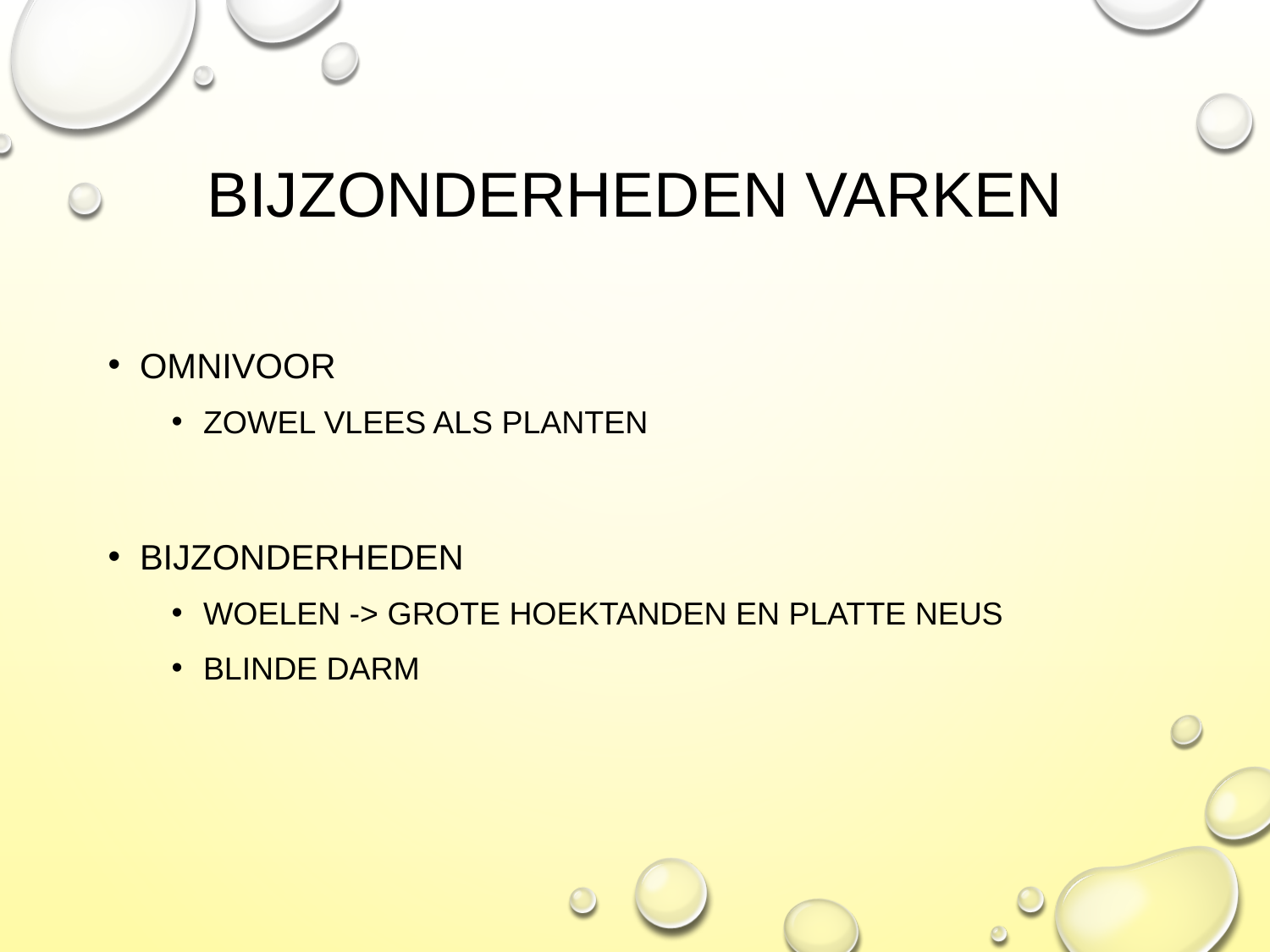

# Bijzonderheden varken
Omnivoor
Zowel vlees als planten

Bijzonderheden
Woelen -> Grote hoektanden en platte neus
Blinde darm